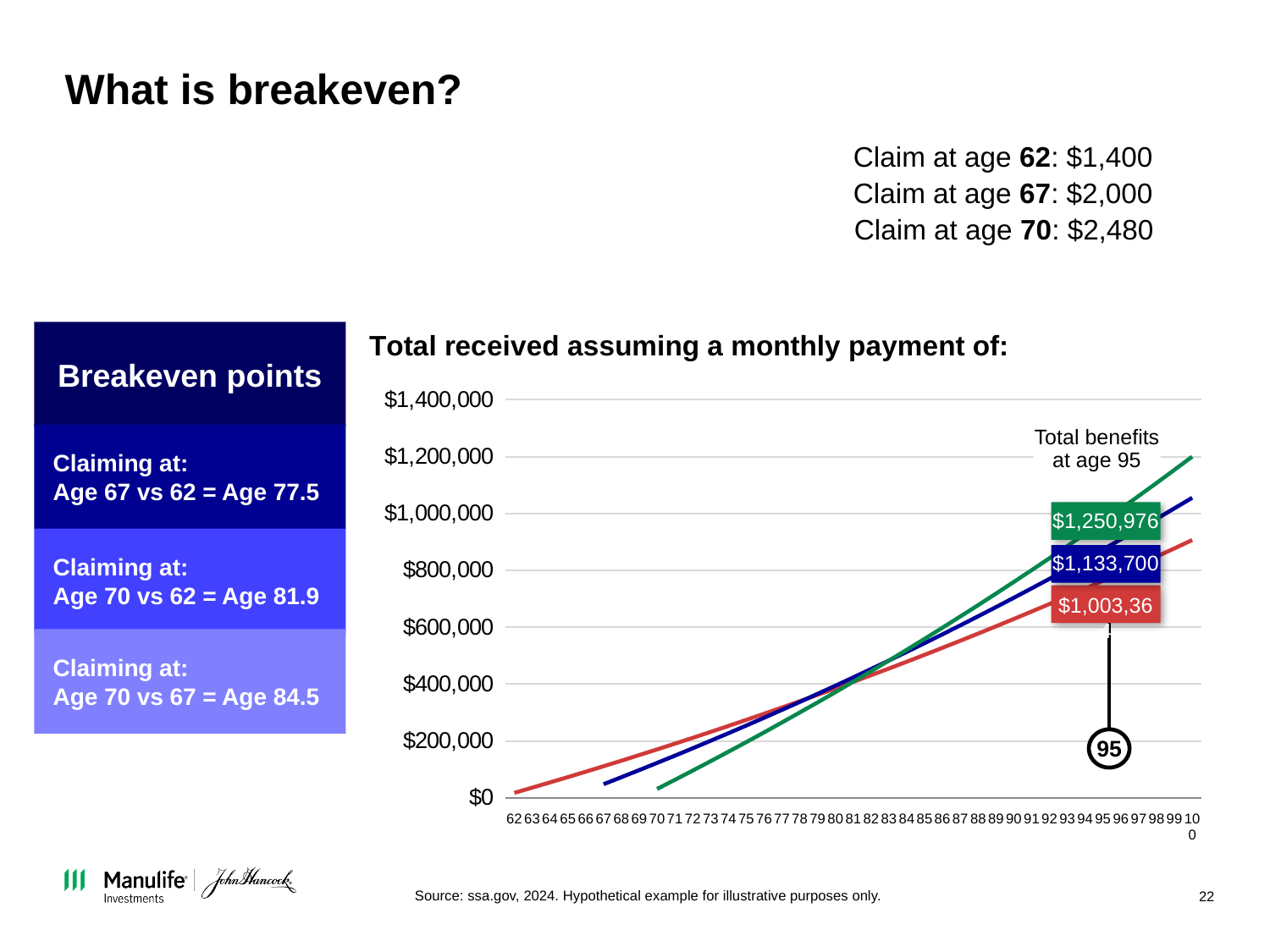

# What is breakeven?
Claim at age 62: $1,400
Claim at age 67: $2,000
Claim at age 70: $2,480

### Chart: Total received assuming a monthly payment of:

| Category |   Claim at age 62 |   Claim at age 67 |   Claim at age 70 |
|---|---|---|---|
| 62 | 18000.0 | None | None |
| 63 | 36234.0 | None | None |
| 64 | 54705.042 | None | None |
| 65 | 73416.20754599999 | None | None |
| 66 | 92370.61824409799 | None | None |
| 67 | 111571.43628127125 | 48312.0 | None |
| 68 | 131021.86495292778 | 72940.056 | None |
| 69 | 150725.14919731583 | 97888.27672799998 | None |
| 70 | 170684.57613688093 | 123160.82432546397 | 31680.0 |
| 71 | 190903.47562666037 | 148761.915041695 | 63771.84 |
| 72 | 211385.22080980692 | 174695.819937237 | 96280.87391999998 |
| 73 | 232133.2286803344 | 200966.86559642106 | 129212.52528095998 |
| 74 | 253150.96065317874 | 227579.43484917452 | 162572.28810961245 |
| 75 | 274441.92314167006 | 254537.96750221375 | 196365.7278550374 |
| 76 | 296009.66814251174 | 281846.9610797425 | 230598.48231715287 |
| 77 | 317857.79382836435 | 309510.9715737791 | 265276.2625872758 |
| 78 | 339989.94514813303 | 337534.6142042382 | 300404.85400091036 |
| 79 | 362409.81443505874 | 365922.5641888933 | 335990.1171029222 |
| 80 | 385121.1420227145 | 394679.5575233489 | 372037.9886252601 |
| 81 | 408127.7168690097 | 423810.3917711524 | 408554.48247738846 |
| 82 | 431433.3771883068 | 453319.92686417734 | 445545.6907495945 |
| 83 | 455042.0110917548 | 483213.0859134116 | 483017.7847293392 |
| 84 | 478957.5572359475 | 513494.8560302859 | 520977.01593082055 |
| 85 | 503184.0054800148 | 544170.2891586795 | 559429.7171379211 |
| 86 | 527725.397551255 | 575244.5029177424 | 598382.303460714 |
| 87 | 552585.8277194212 | 606722.681455673 | 637841.2734057033 |
| 88 | 577769.4434797737 | 638610.0763145966 | 677813.2099599773 |
| 89 | 603280.4462450107 | 670912.0073066863 | 718304.7816894569 |
| 90 | 629123.0920461958 | 703633.8634016732 | 759322.7438514198 |
| 91 | 655301.6922427963 | 736781.1036258949 | 800873.9395214882 |
| 92 | 681820.6142419525 | 770359.2579730314 | 842965.3007352675 |
| 93 | 708684.2822270979 | 804373.9283266807 | 885603.8496448259 |
| 94 | 735897.1778960502 | 838830.7893949274 | 928796.6996902085 |
| 95 | 763463.8412086987 | 873735.5896570614 | 972551.0567861812 |
| 96 | 791388.8711444117 | 909094.152322603 | 1016874.2205244014 |
| 97 | 819676.926469289 | 944912.3763027968 | 1061773.5853912185 |
| 98 | 848332.7265133897 | 981196.237194733 | 1107256.6420013043 |
| 99 | 877361.0519580637 | 1017951.7882782645 | 1153330.9783473213 |
| 100 | 906766.7456335184 | 1055185.1615258818 | 1200004.2810658363 |
Breakeven points
Claiming at:
Age 67 vs 62 = Age 77.5
Total benefits
at age 95

95
$1,250,976

$1,133,700
$1,003,364
Claiming at:
Age 70 vs 62 = Age 81.9
Claiming at:
Age 70 vs 67 = Age 84.5
Source: ssa.gov, 2024. Hypothetical example for illustrative purposes only.
22